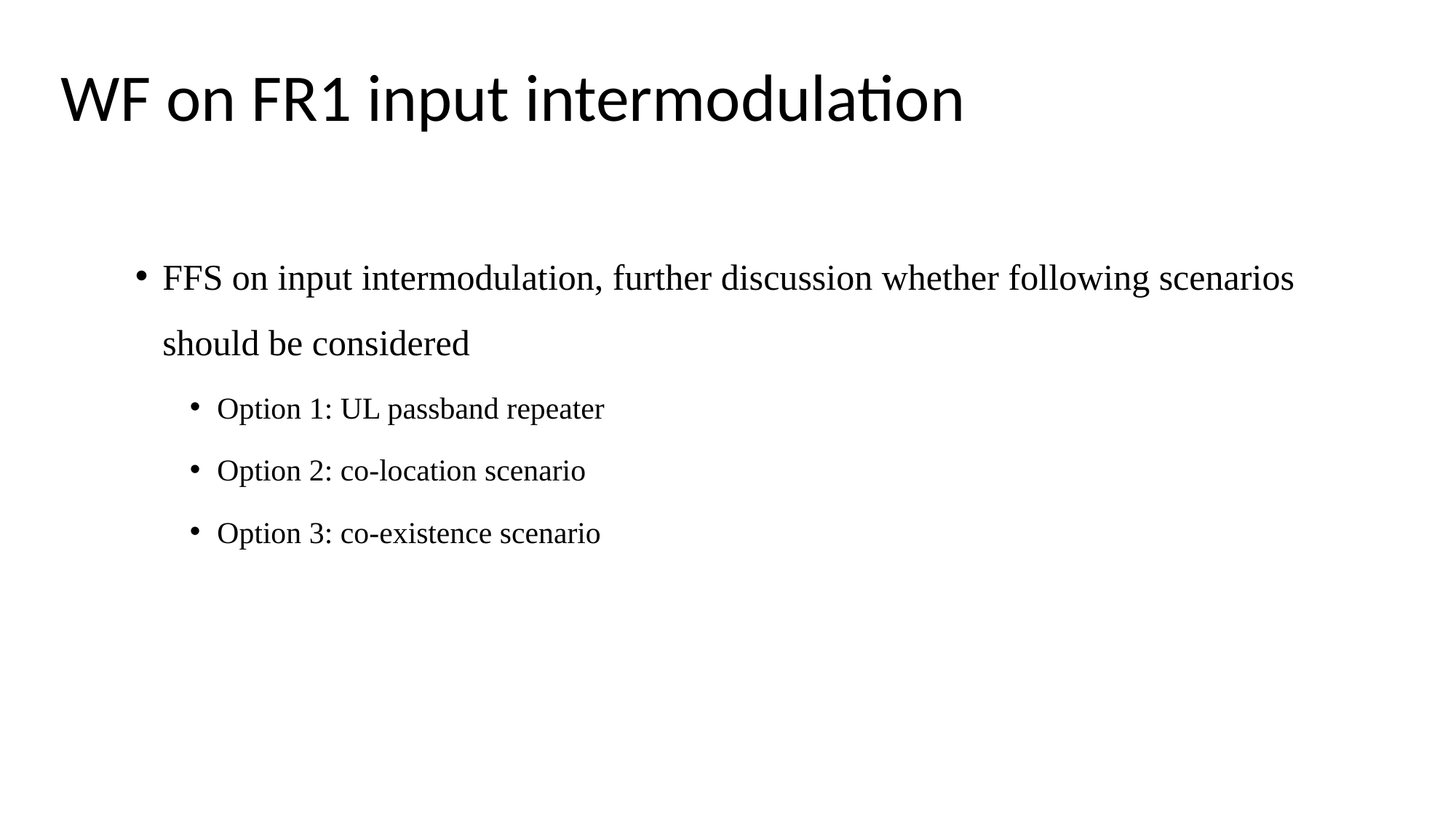

# WF on FR1 input intermodulation

FFS on input intermodulation, further discussion whether following scenarios should be considered
Option 1: UL passband repeater
Option 2: co-location scenario
Option 3: co-existence scenario